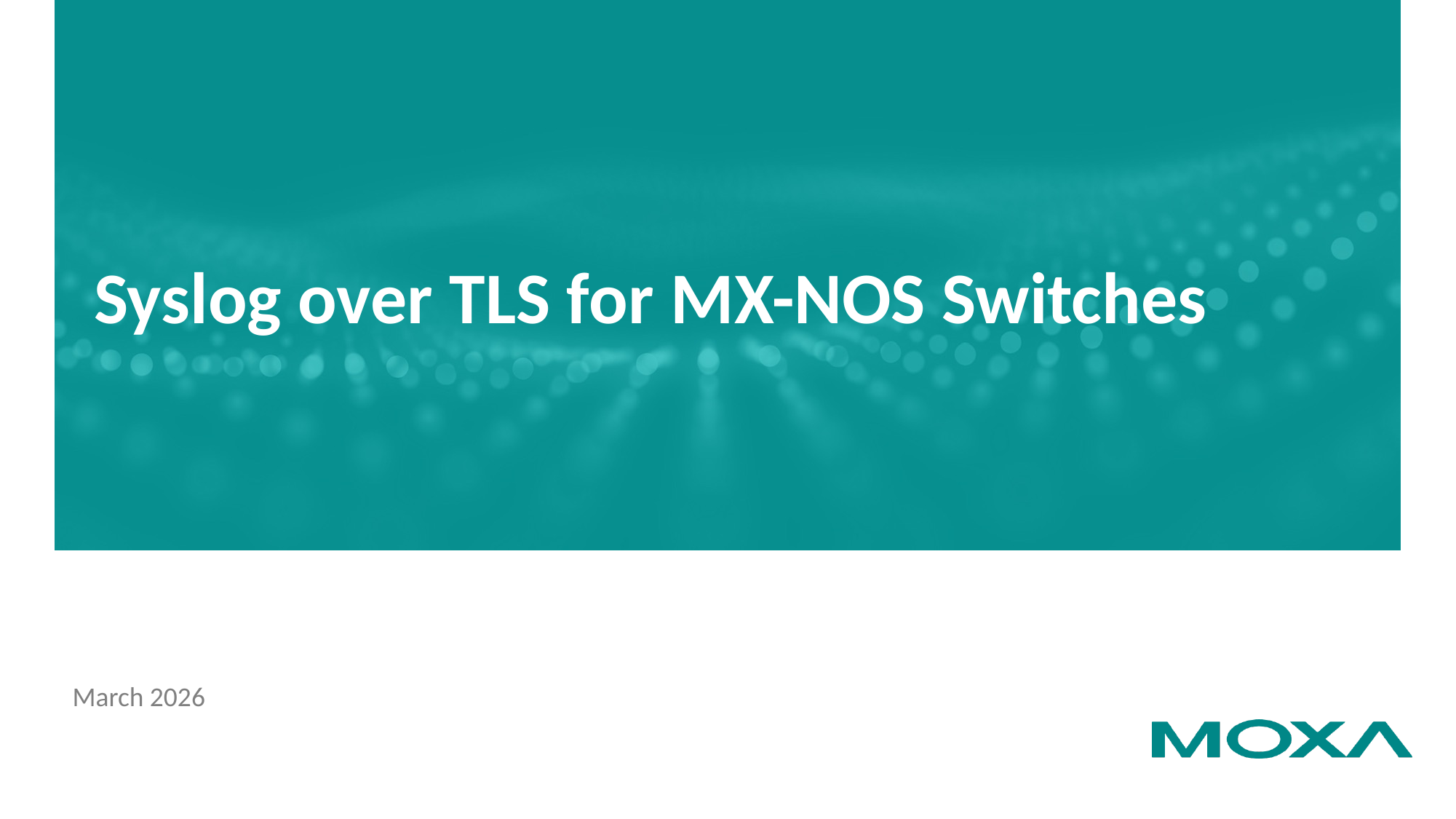

Syslog over TLS for MX-NOS Switches

March 2026